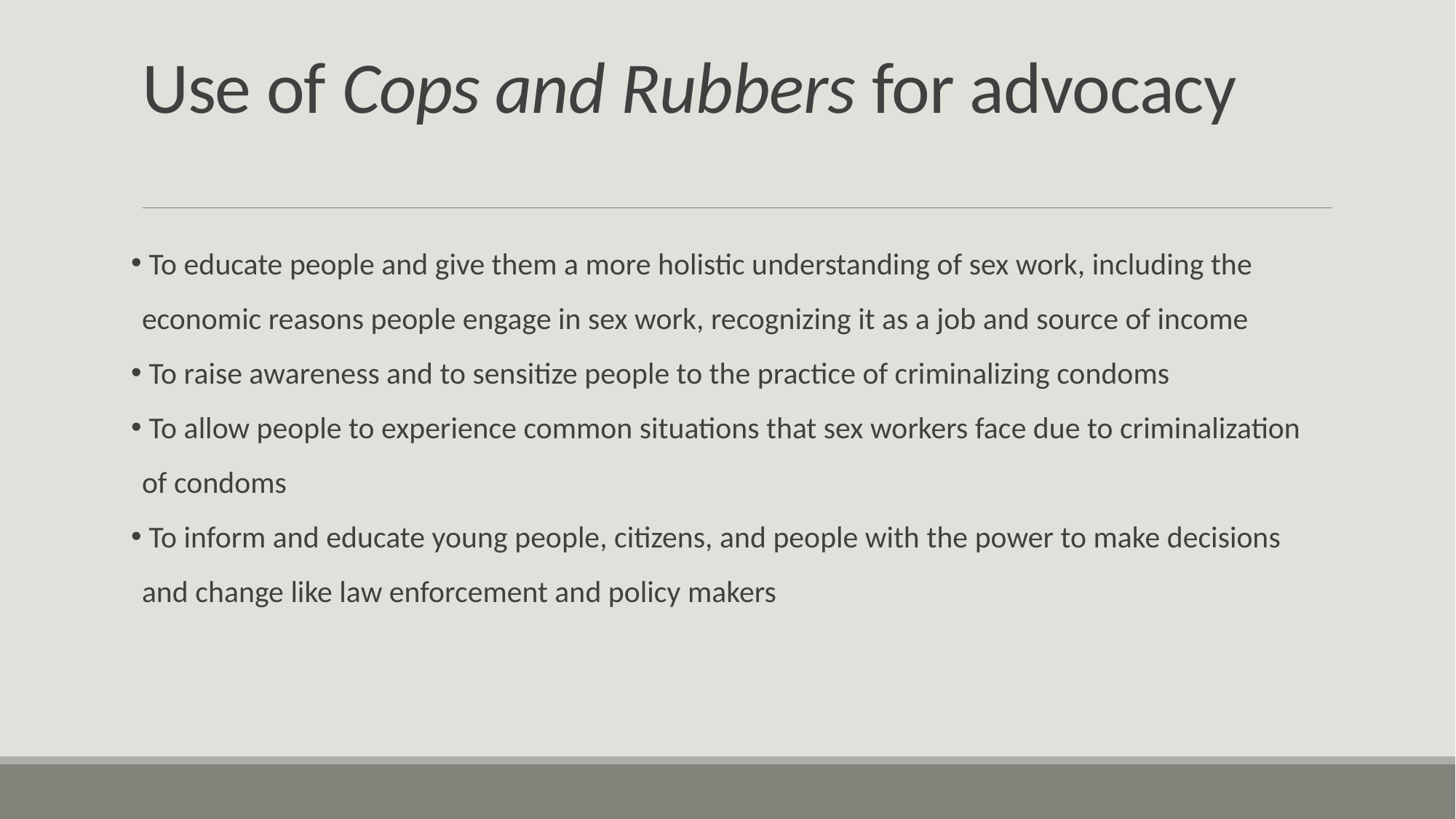

# Use of Cops and Rubbers for advocacy
 To educate people and give them a more holistic understanding of sex work, including the economic reasons people engage in sex work, recognizing it as a job and source of income
 To raise awareness and to sensitize people to the practice of criminalizing condoms
 To allow people to experience common situations that sex workers face due to criminalization of condoms
 To inform and educate young people, citizens, and people with the power to make decisions and change like law enforcement and policy makers